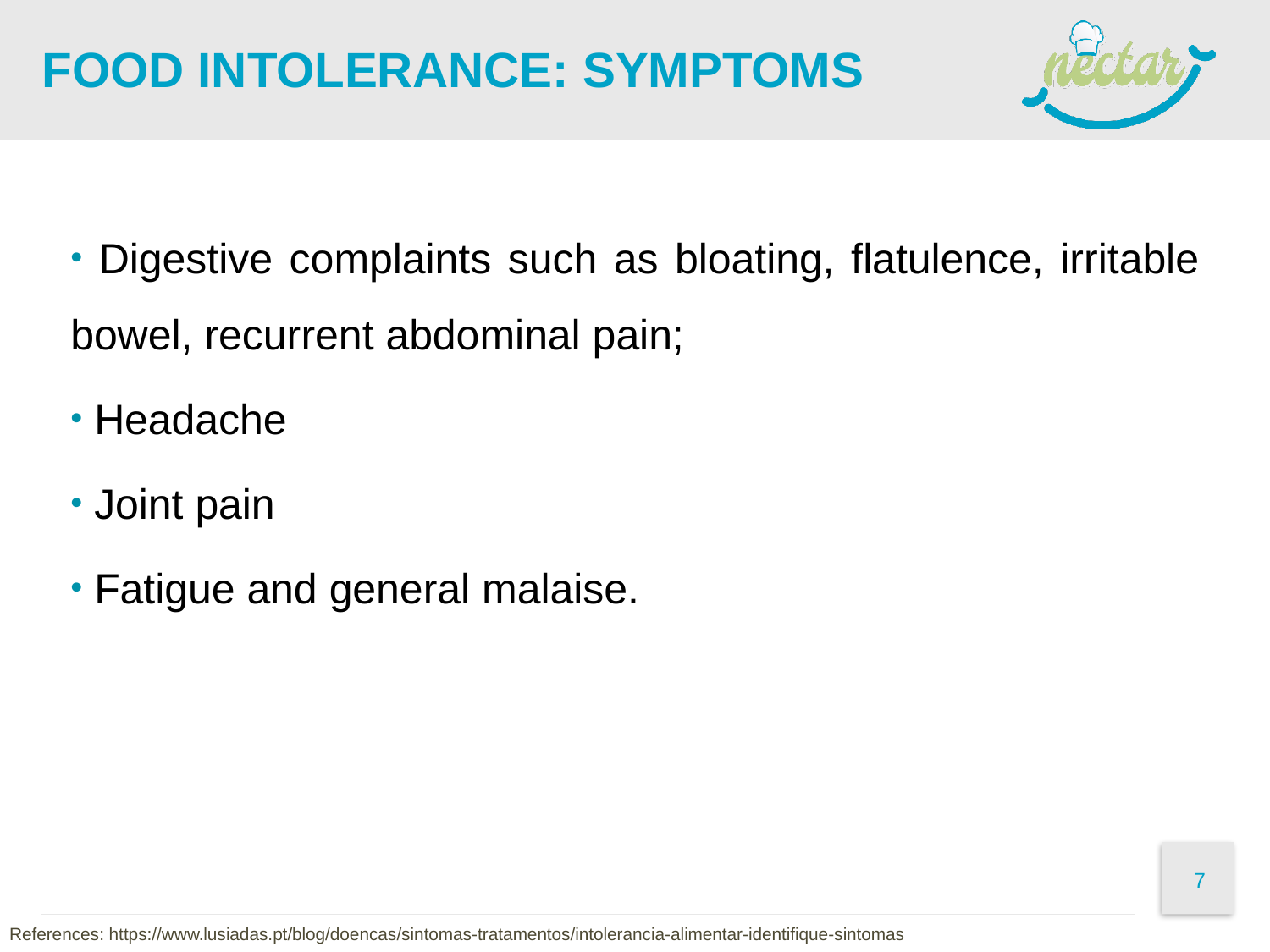

# Food intolerance: symptoms
 Digestive complaints such as bloating, flatulence, irritable bowel, recurrent abdominal pain;
 Headache
 Joint pain
 Fatigue and general malaise.

References: https://www.lusiadas.pt/blog/doencas/sintomas-tratamentos/intolerancia-alimentar-identifique-sintomas